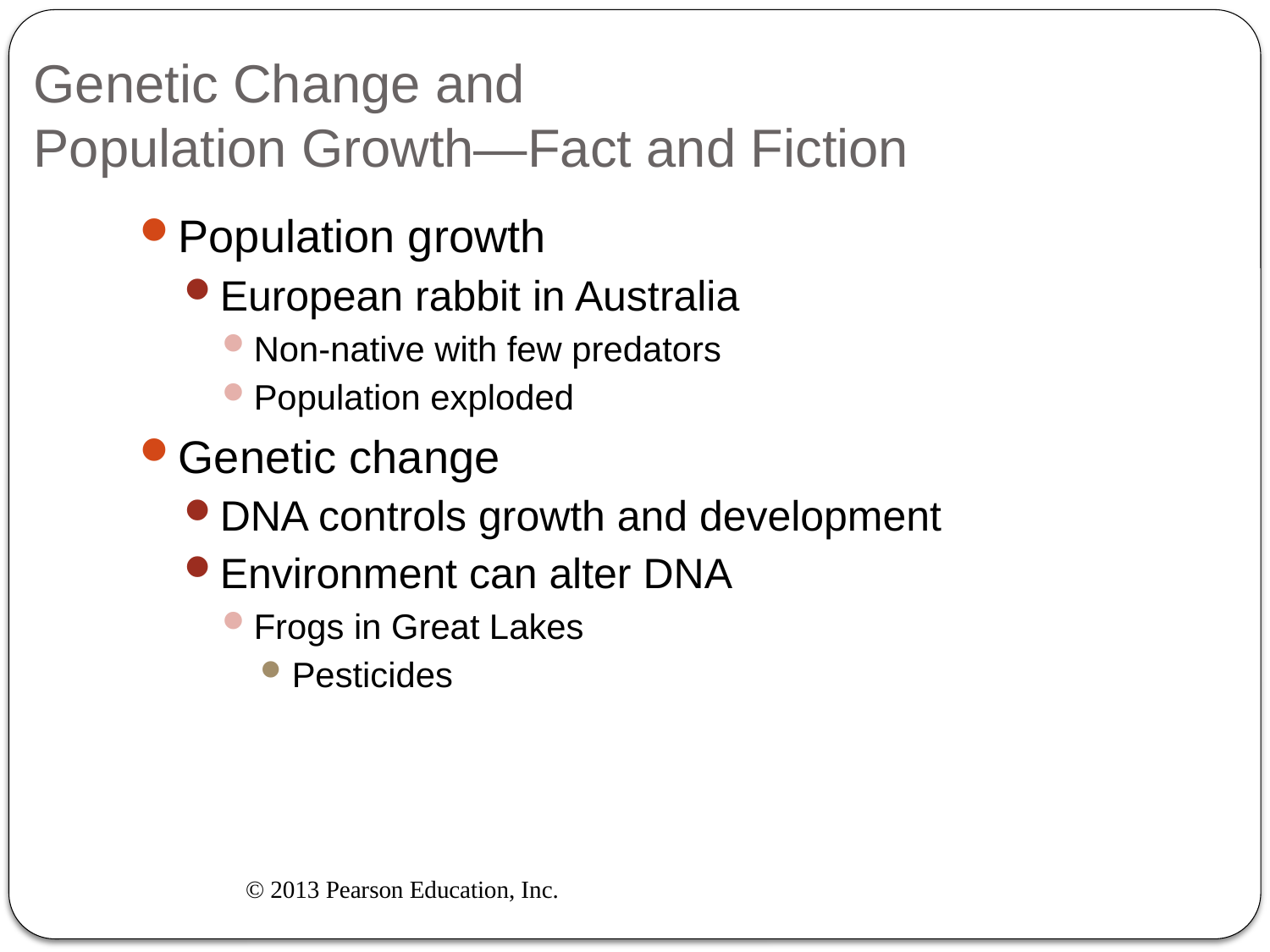

# Genetic Change and Population Growth—Fact and Fiction
Population growth
European rabbit in Australia
Non-native with few predators
Population exploded
Genetic change
DNA controls growth and development
Environment can alter DNA
Frogs in Great Lakes
Pesticides

© 2013 Pearson Education, Inc.